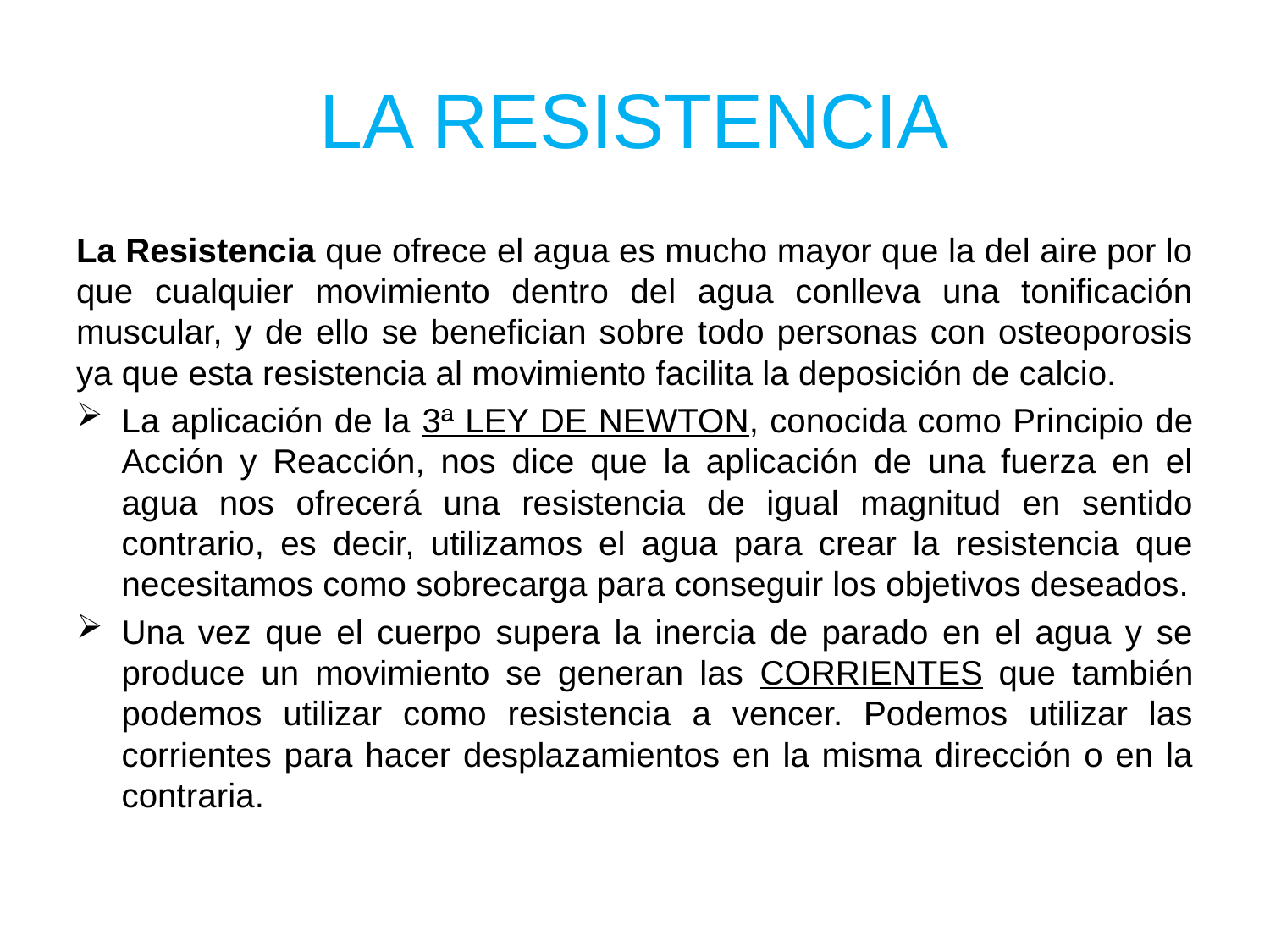

# LA RESISTENCIA
La Resistencia que ofrece el agua es mucho mayor que la del aire por lo que cualquier movimiento dentro del agua conlleva una tonificación muscular, y de ello se benefician sobre todo personas con osteoporosis ya que esta resistencia al movimiento facilita la deposición de calcio.
La aplicación de la 3ª LEY DE NEWTON, conocida como Principio de Acción y Reacción, nos dice que la aplicación de una fuerza en el agua nos ofrecerá una resistencia de igual magnitud en sentido contrario, es decir, utilizamos el agua para crear la resistencia que necesitamos como sobrecarga para conseguir los objetivos deseados.
Una vez que el cuerpo supera la inercia de parado en el agua y se produce un movimiento se generan las CORRIENTES que también podemos utilizar como resistencia a vencer. Podemos utilizar las corrientes para hacer desplazamientos en la misma dirección o en la contraria.